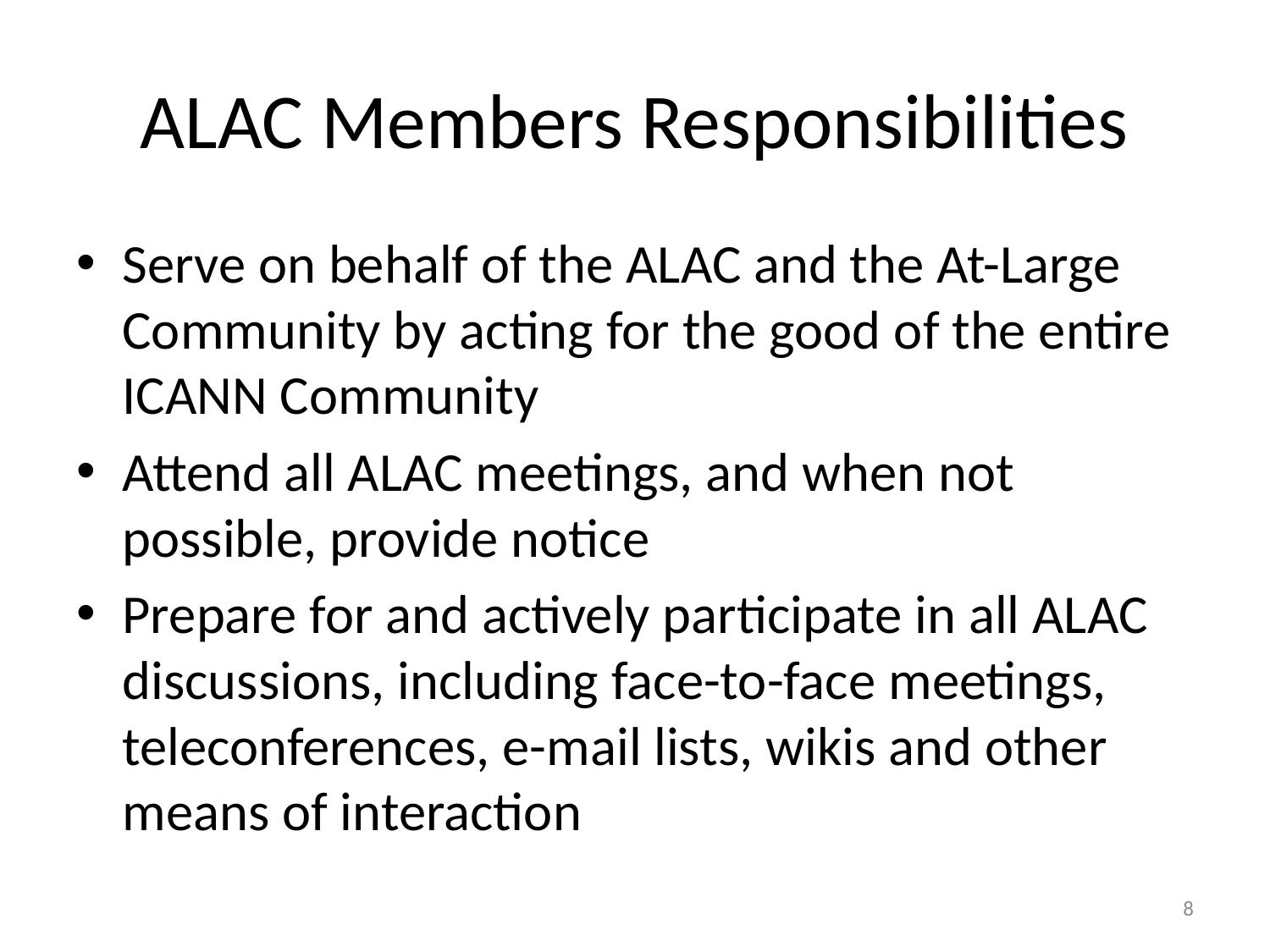

# ALAC Members Responsibilities
Serve on behalf of the ALAC and the At-Large Community by acting for the good of the entire ICANN Community
Attend all ALAC meetings, and when not possible, provide notice
Prepare for and actively participate in all ALAC discussions, including face-to-face meetings, teleconferences, e-mail lists, wikis and other means of interaction
8